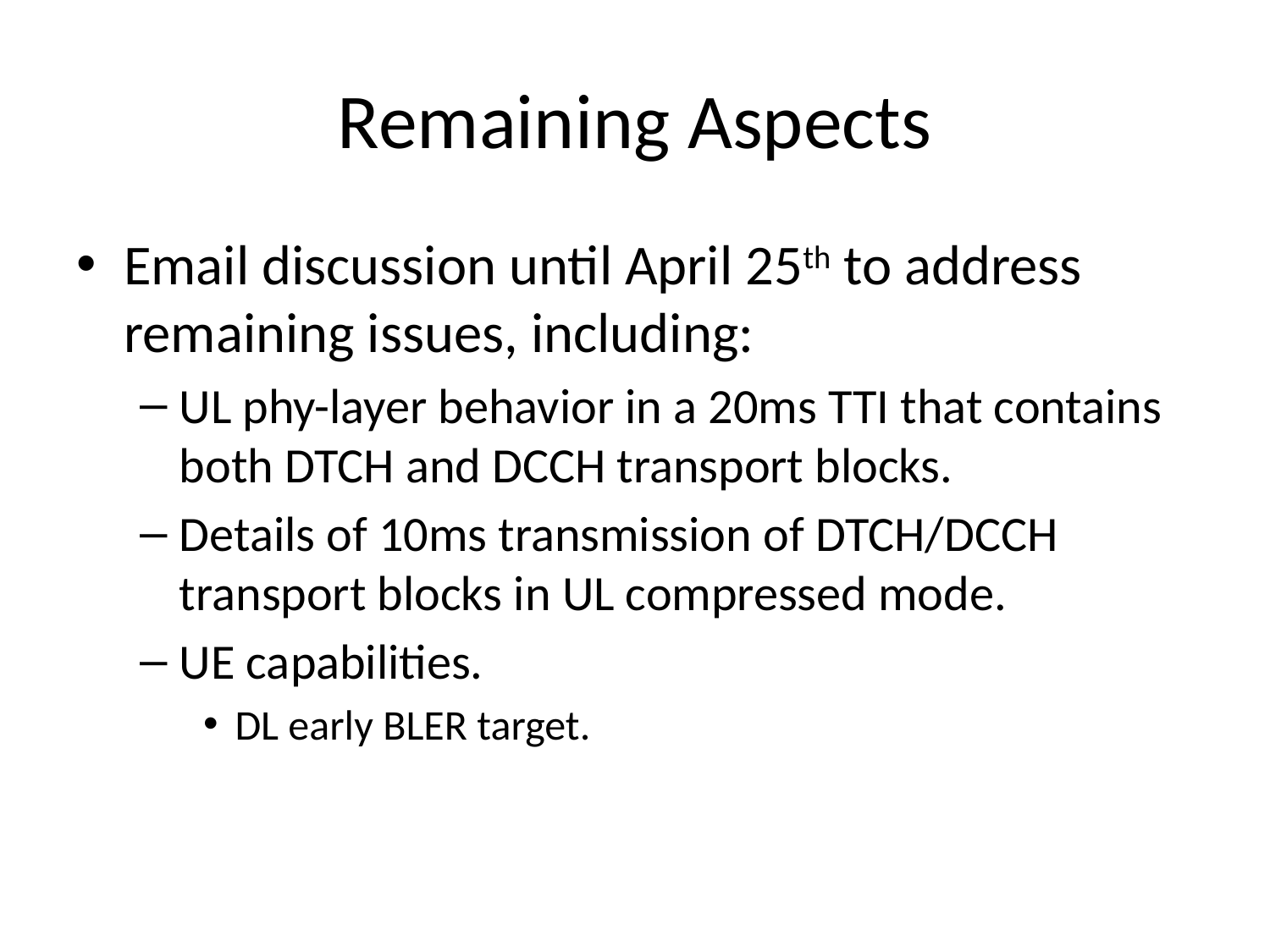

# Remaining Aspects
Email discussion until April 25th to address remaining issues, including:
UL phy-layer behavior in a 20ms TTI that contains both DTCH and DCCH transport blocks.
Details of 10ms transmission of DTCH/DCCH transport blocks in UL compressed mode.
UE capabilities.
DL early BLER target.